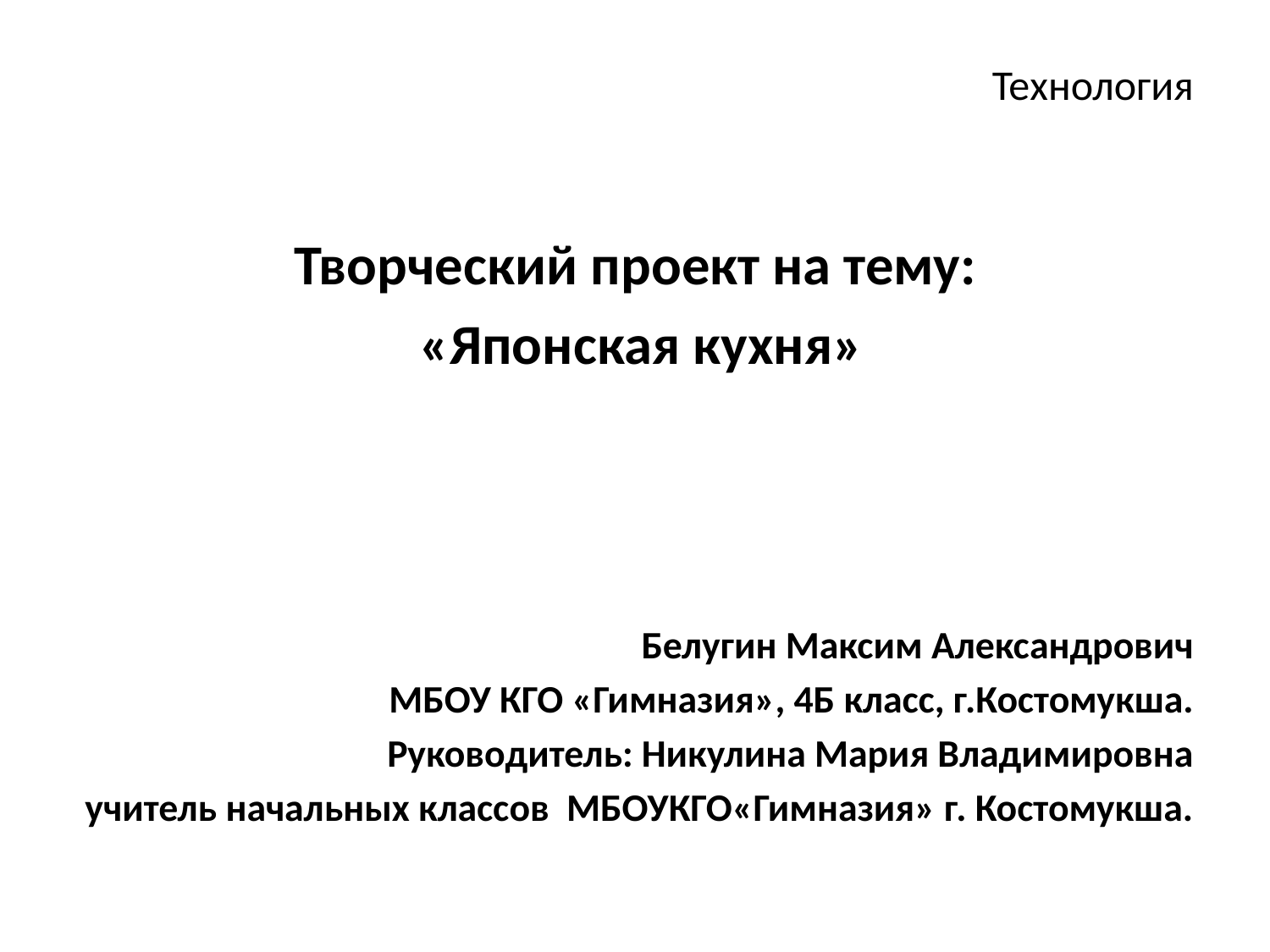

# Технология
Творческий проект на тему:
 «Японская кухня»

Белугин Максим Александрович
МБОУ КГО «Гимназия», 4Б класс, г.Костомукша.
Руководитель: Никулина Мария Владимировна
учитель начальных классов  МБОУКГО«Гимназия» г. Костомукша.